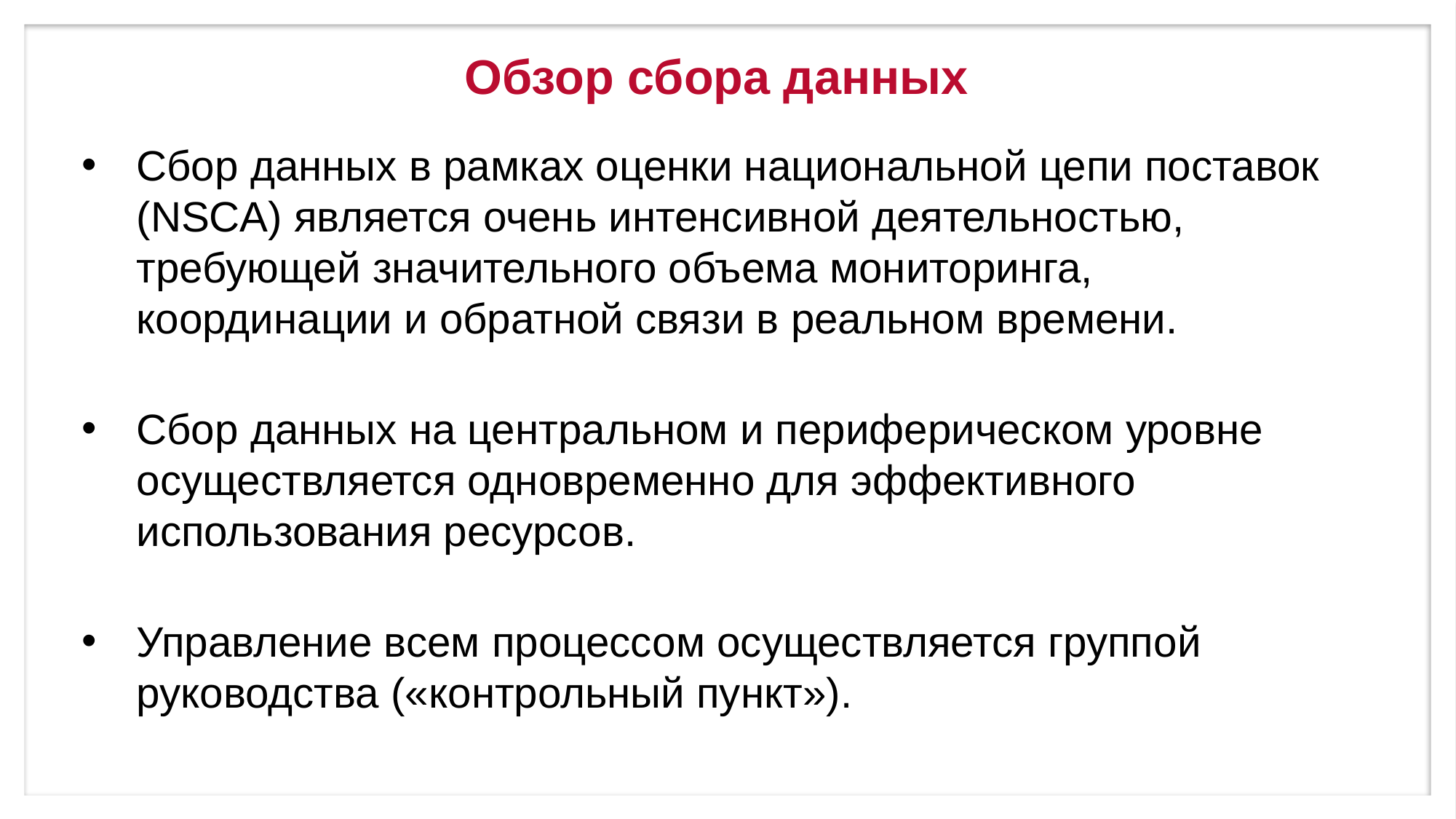

# Обзор сбора данных
Сбор данных в рамках оценки национальной цепи поставок (NSCA) является очень интенсивной деятельностью, требующей значительного объема мониторинга, координации и обратной связи в реальном времени.
Сбор данных на центральном и периферическом уровне осуществляется одновременно для эффективного использования ресурсов.
Управление всем процессом осуществляется группой руководства («контрольный пункт»).